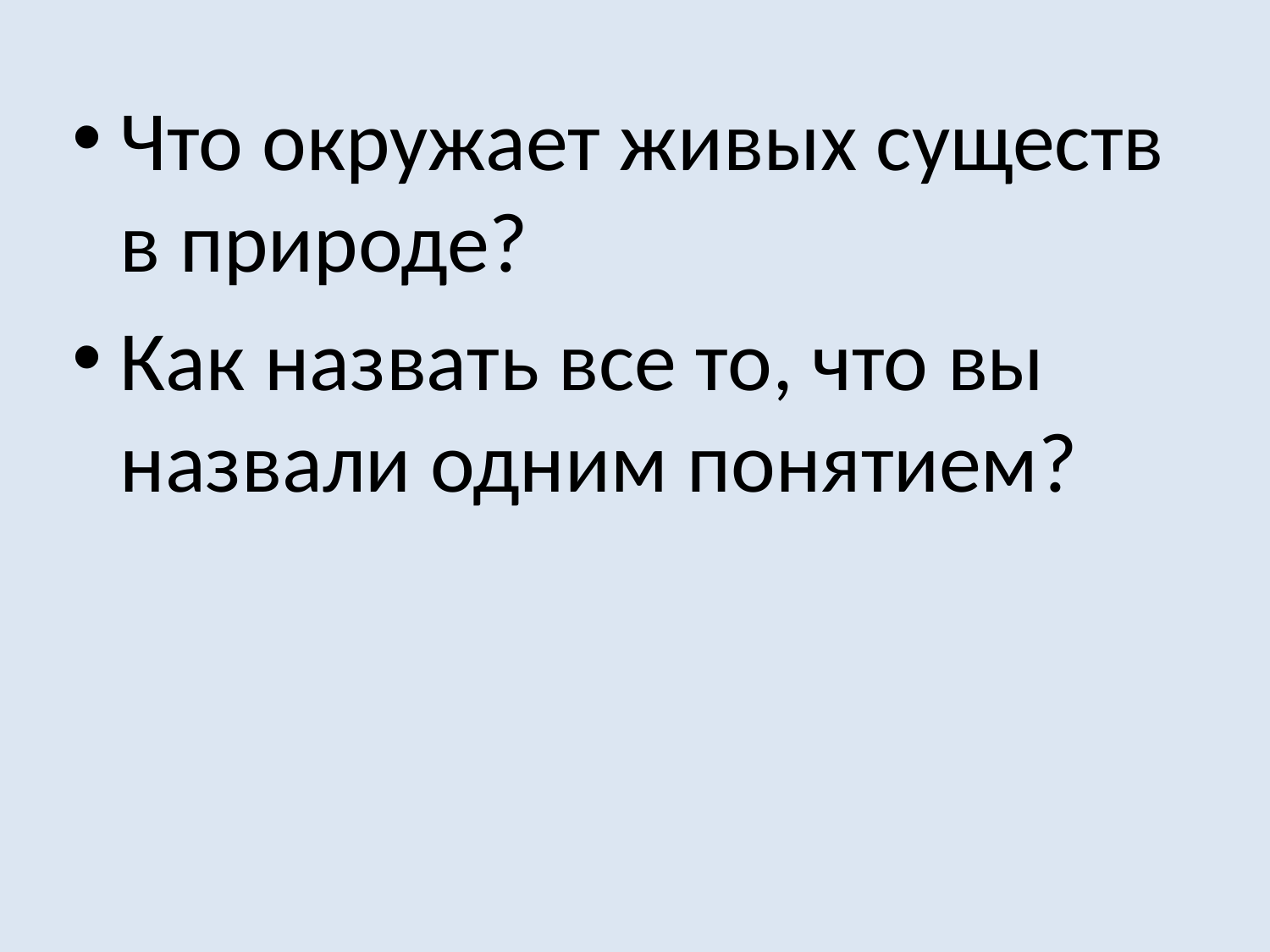

Что окружает живых существ в природе?
Как назвать все то, что вы назвали одним понятием?